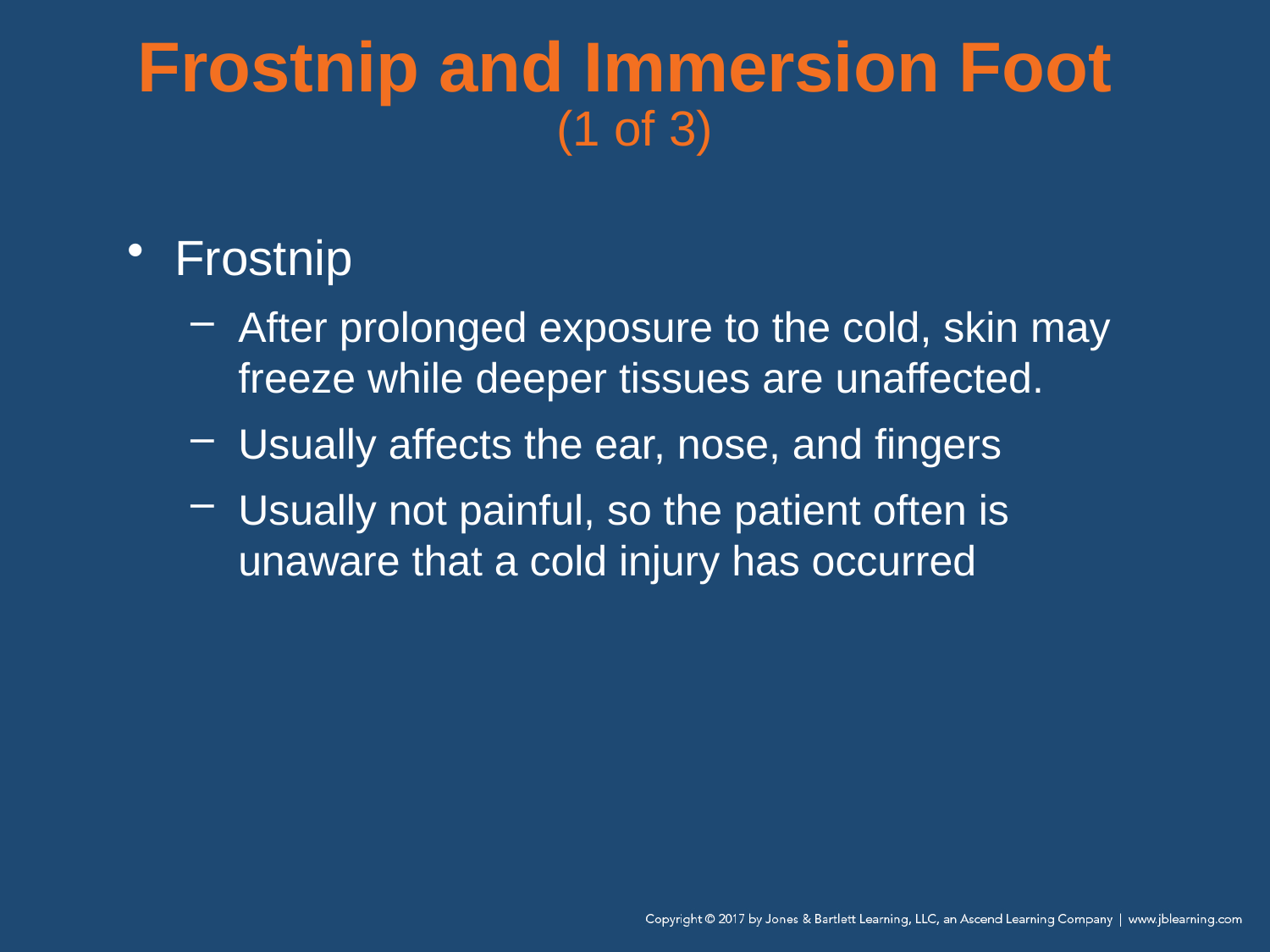

# Frostnip and Immersion Foot (1 of 3)
Frostnip
After prolonged exposure to the cold, skin may freeze while deeper tissues are unaffected.
Usually affects the ear, nose, and fingers
Usually not painful, so the patient often is unaware that a cold injury has occurred